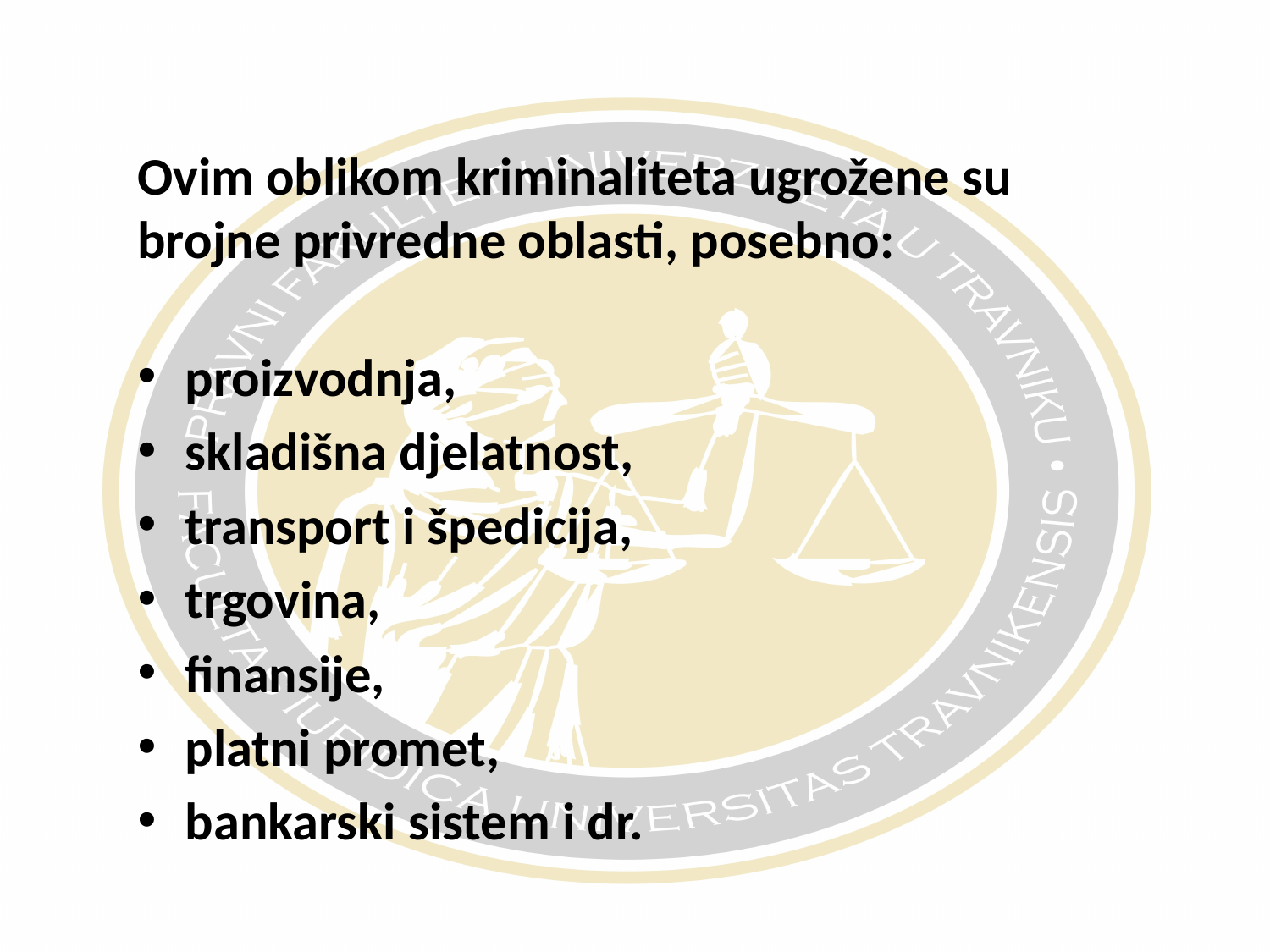

#
Ovim oblikom kriminaliteta ugrožene su brojne privredne oblasti, posebno:
proizvodnja,
skladišna djelatnost,
transport i špedicija,
trgovina,
finansije,
platni promet,
bankarski sistem i dr.